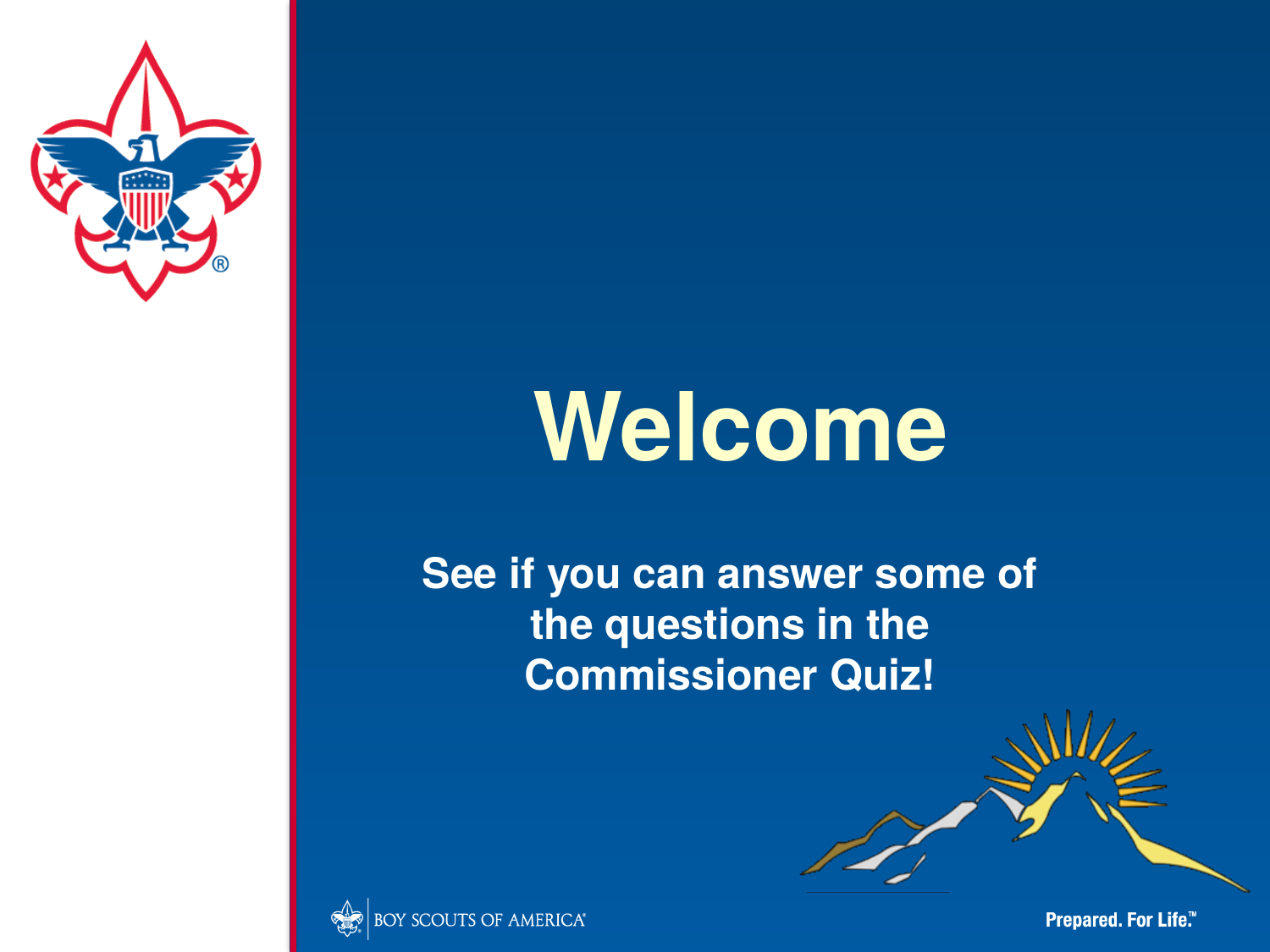

Welcome

See if you can answer some of the questions in the Commissioner Quiz!